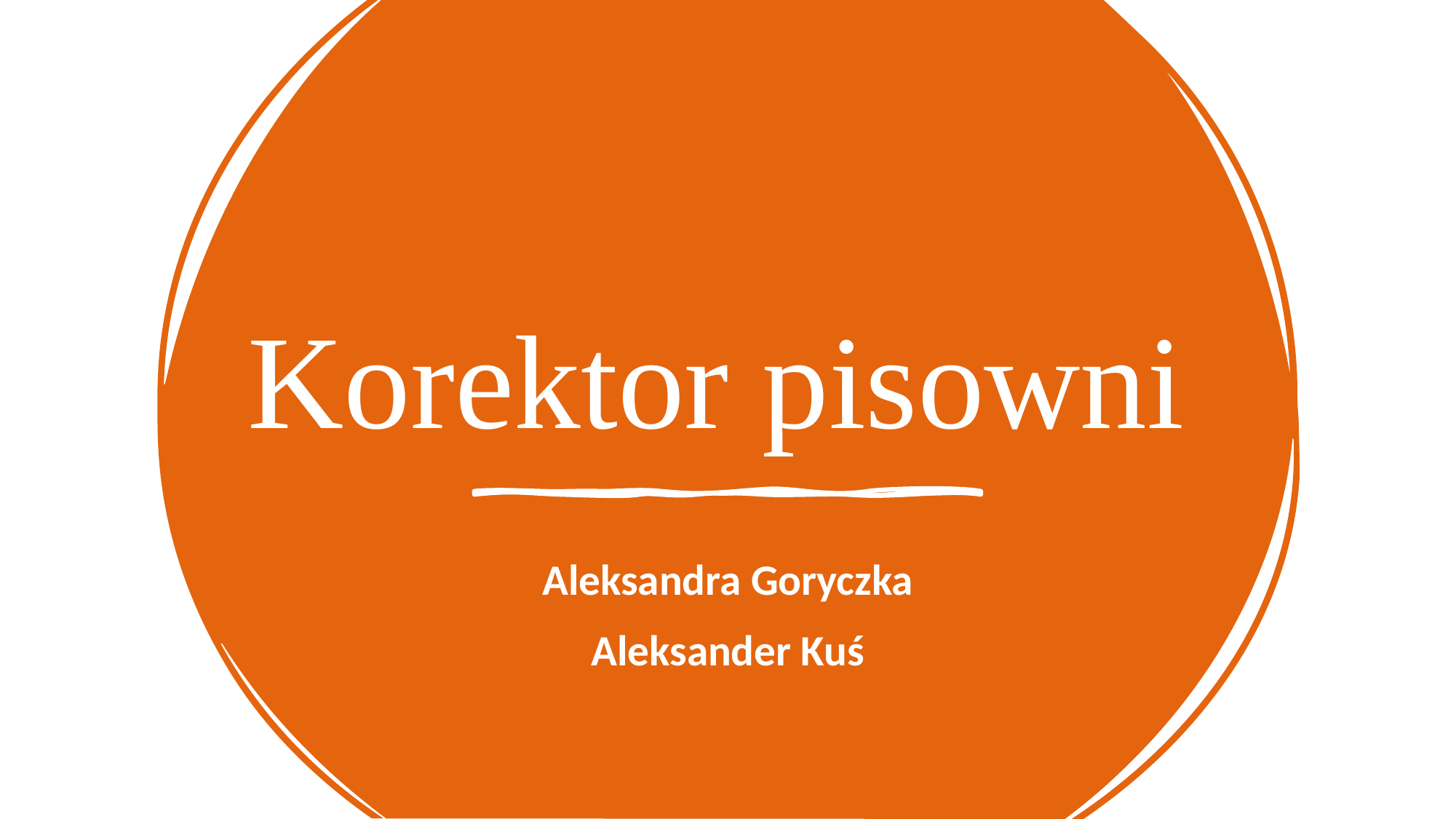

# Korektor pisowni
Aleksandra Goryczka
Aleksander Kuś